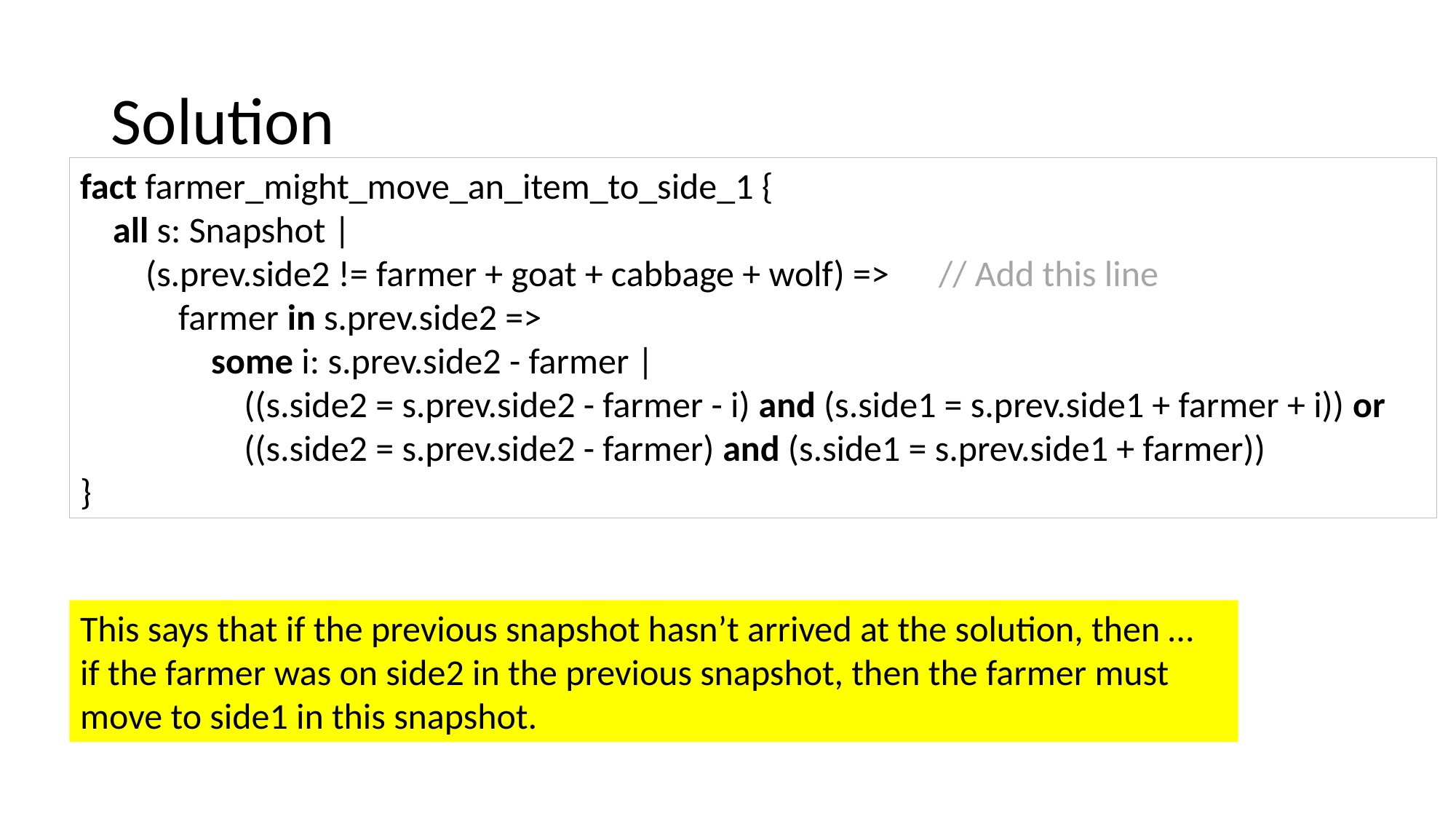

# Solution
fact farmer_might_move_an_item_to_side_1 {
    all s: Snapshot |
        (s.prev.side2 != farmer + goat + cabbage + wolf) =>      // Add this line
            farmer in s.prev.side2 =>
                some i: s.prev.side2 - farmer |
                    ((s.side2 = s.prev.side2 - farmer - i) and (s.side1 = s.prev.side1 + farmer + i)) or
                    ((s.side2 = s.prev.side2 - farmer) and (s.side1 = s.prev.side1 + farmer))
}
This says that if the previous snapshot hasn’t arrived at the solution, then …
if the farmer was on side2 in the previous snapshot, then the farmer must move to side1 in this snapshot.